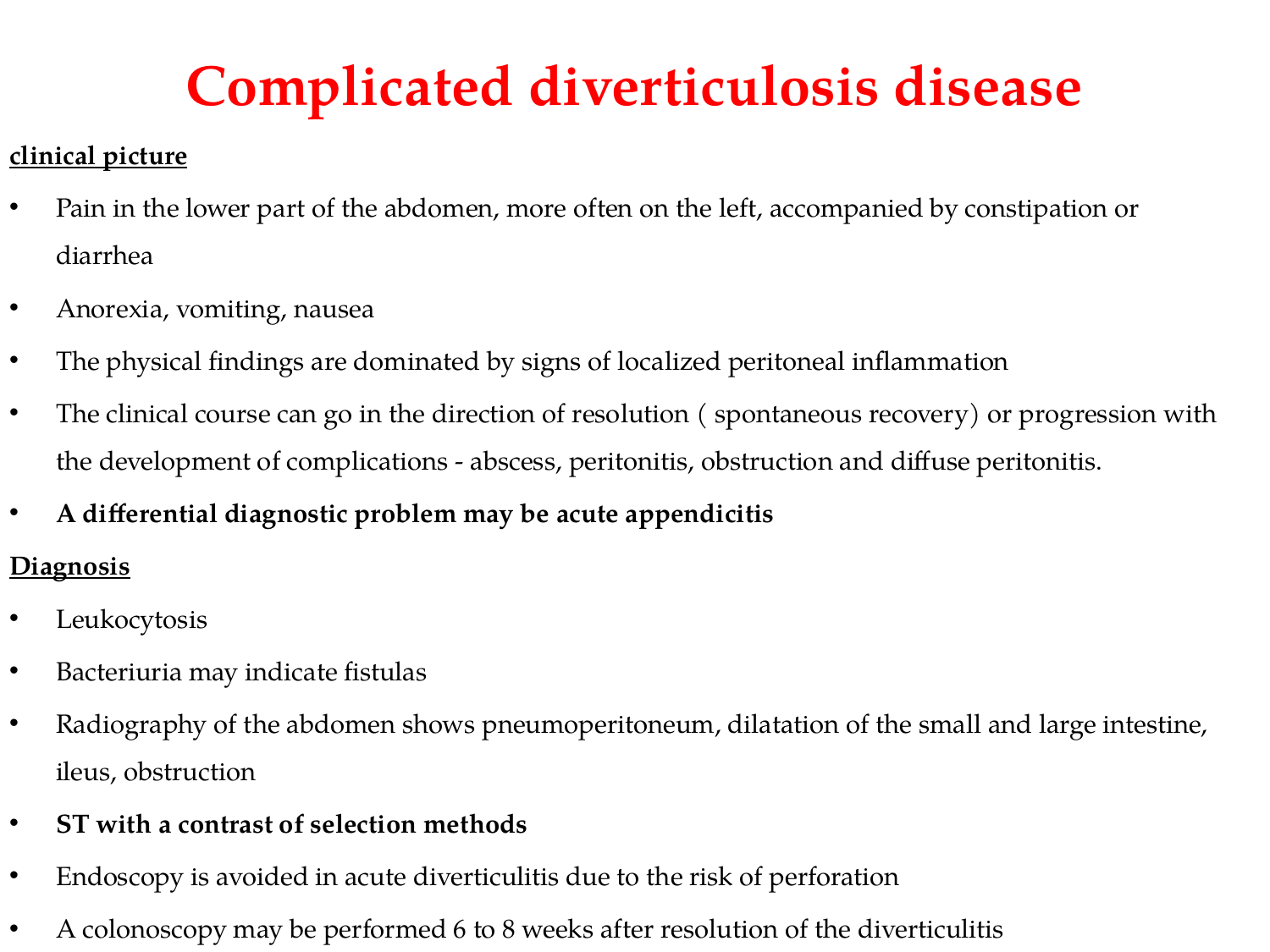

# Complicated diverticulosis disease
clinical picture
Pain in the lower part of the abdomen, more often on the left, accompanied by constipation or diarrhea
Anorexia, vomiting, nausea
The physical findings are dominated by signs of localized peritoneal inflammation
The clinical course can go in the direction of resolution ( spontaneous recovery) or progression with the development of complications - abscess, peritonitis, obstruction and diffuse peritonitis.
A differential diagnostic problem may be acute appendicitis
Diagnosis
Leukocytosis
Bacteriuria may indicate fistulas
Radiography of the abdomen shows pneumoperitoneum, dilatation of the small and large intestine, ileus, obstruction
ST with a contrast of selection methods
Endoscopy is avoided in acute diverticulitis due to the risk of perforation
A colonoscopy may be performed 6 to 8 weeks after resolution of the diverticulitis